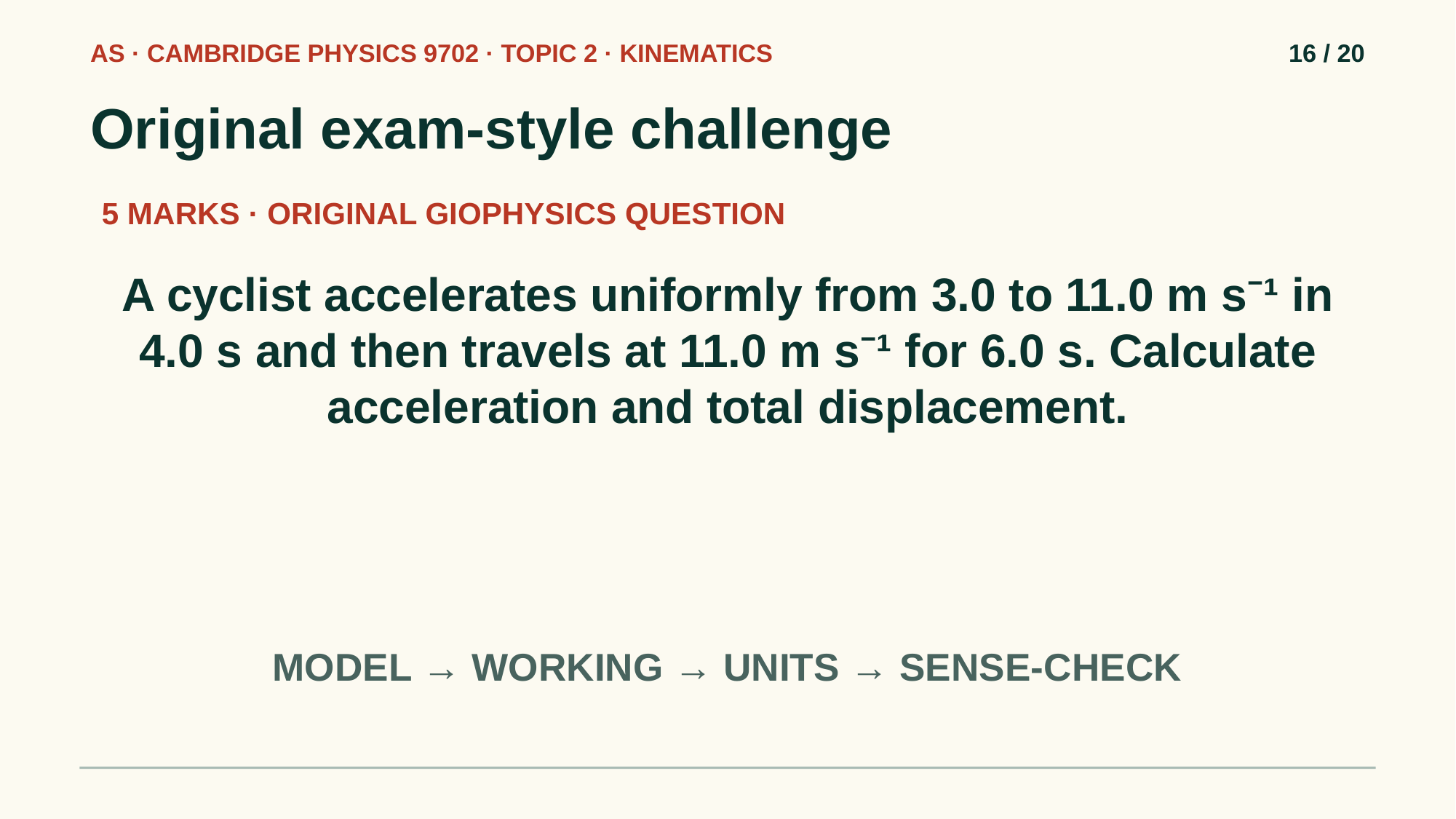

AS · CAMBRIDGE PHYSICS 9702 · TOPIC 2 · KINEMATICS
16 / 20
Original exam-style challenge
5 MARKS · ORIGINAL GIOPHYSICS QUESTION
A cyclist accelerates uniformly from 3.0 to 11.0 m s⁻¹ in 4.0 s and then travels at 11.0 m s⁻¹ for 6.0 s. Calculate acceleration and total displacement.
MODEL → WORKING → UNITS → SENSE-CHECK